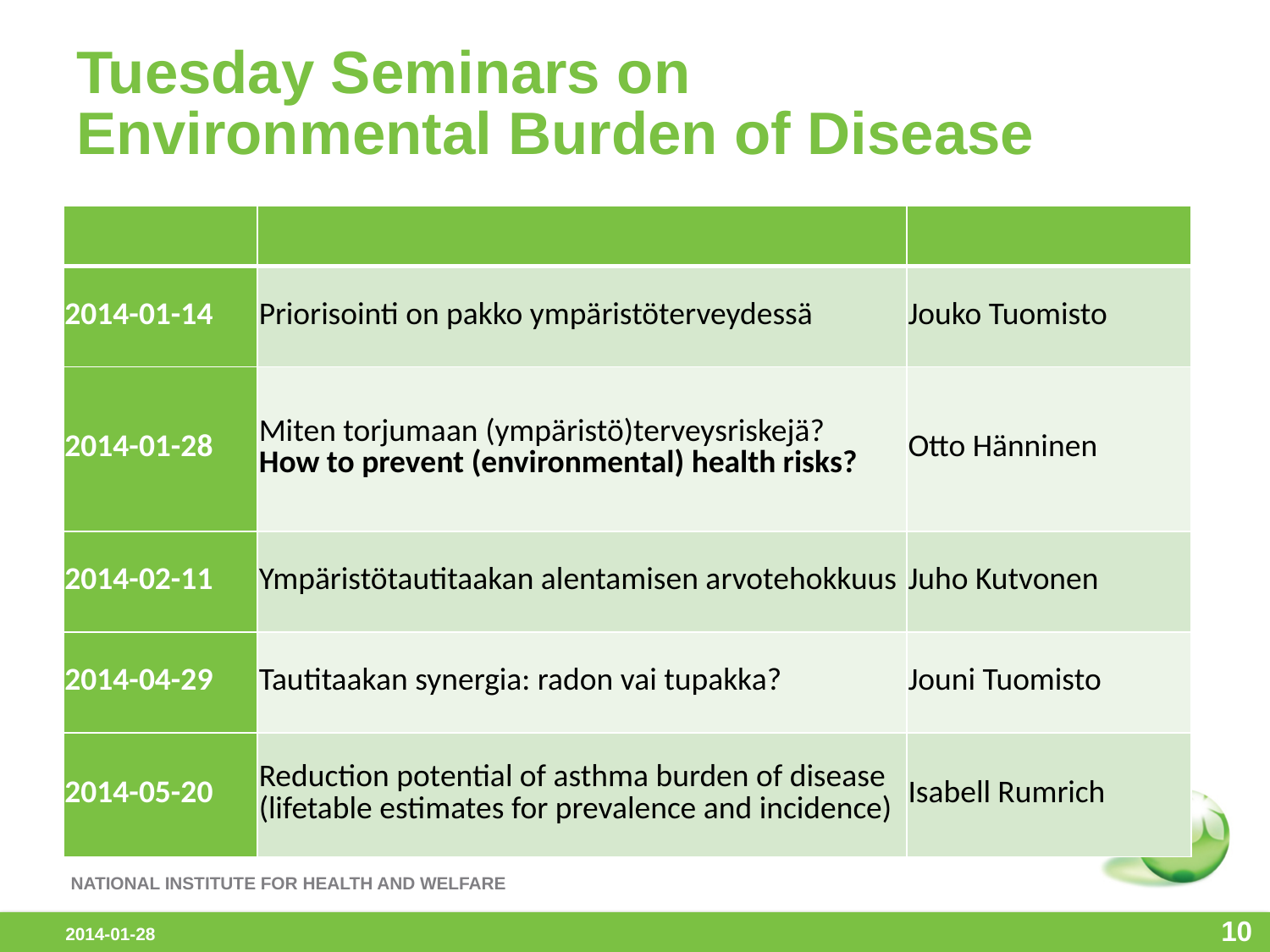

# Tuesday Seminars on Environmental Burden of Disease
|  |  |  |
| --- | --- | --- |
| 2014-01-14 | Priorisointi on pakko ympäristöterveydessä | Jouko Tuomisto |
| 2014-01-28 | Miten torjumaan (ympäristö)terveysriskejä? How to prevent (environmental) health risks? | Otto Hänninen |
| 2014-02-11 | Ympäristötautitaakan alentamisen arvotehokkuus | Juho Kutvonen |
| 2014-04-29 | Tautitaakan synergia: radon vai tupakka? | Jouni Tuomisto |
| 2014-05-20 | Reduction potential of asthma burden of disease (lifetable estimates for prevalence and incidence) | Isabell Rumrich |
10
2014-01-28